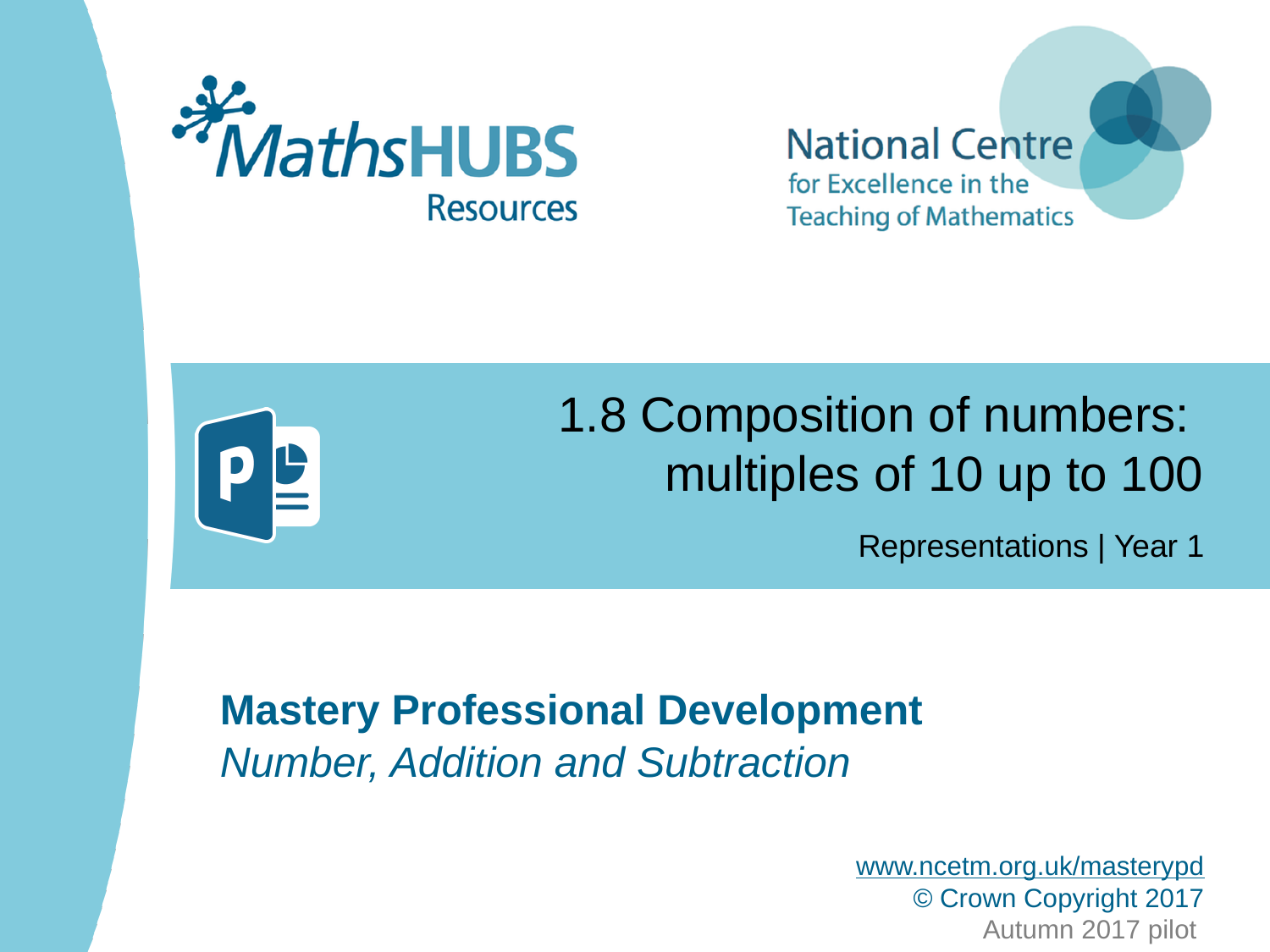

# 1.8 Composition of numbers: multiples of 10 up to 100
Representations | Year 1
Number, Addition and Subtraction